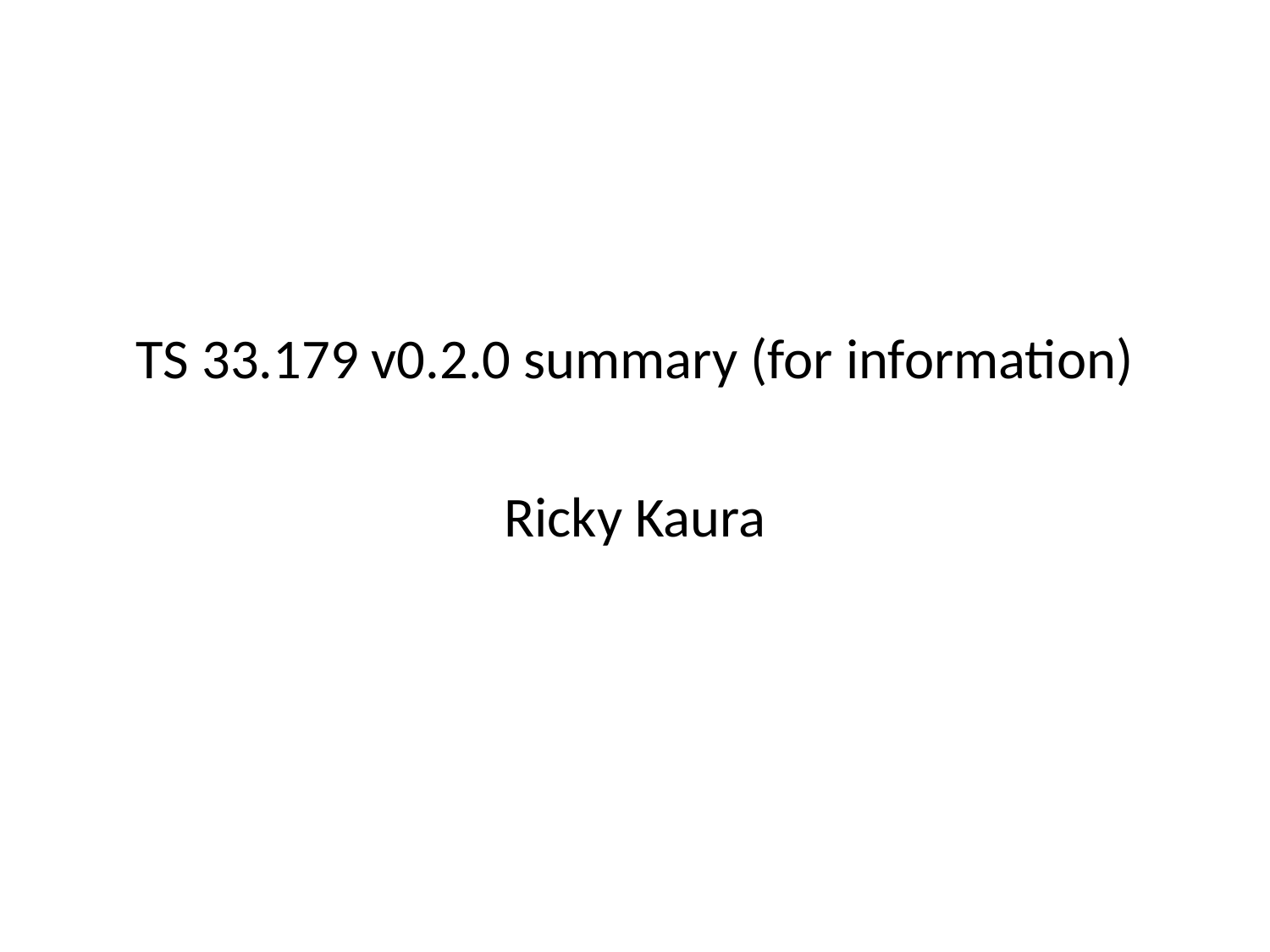

TS 33.179 v0.2.0 summary (for information)

Ricky Kaura